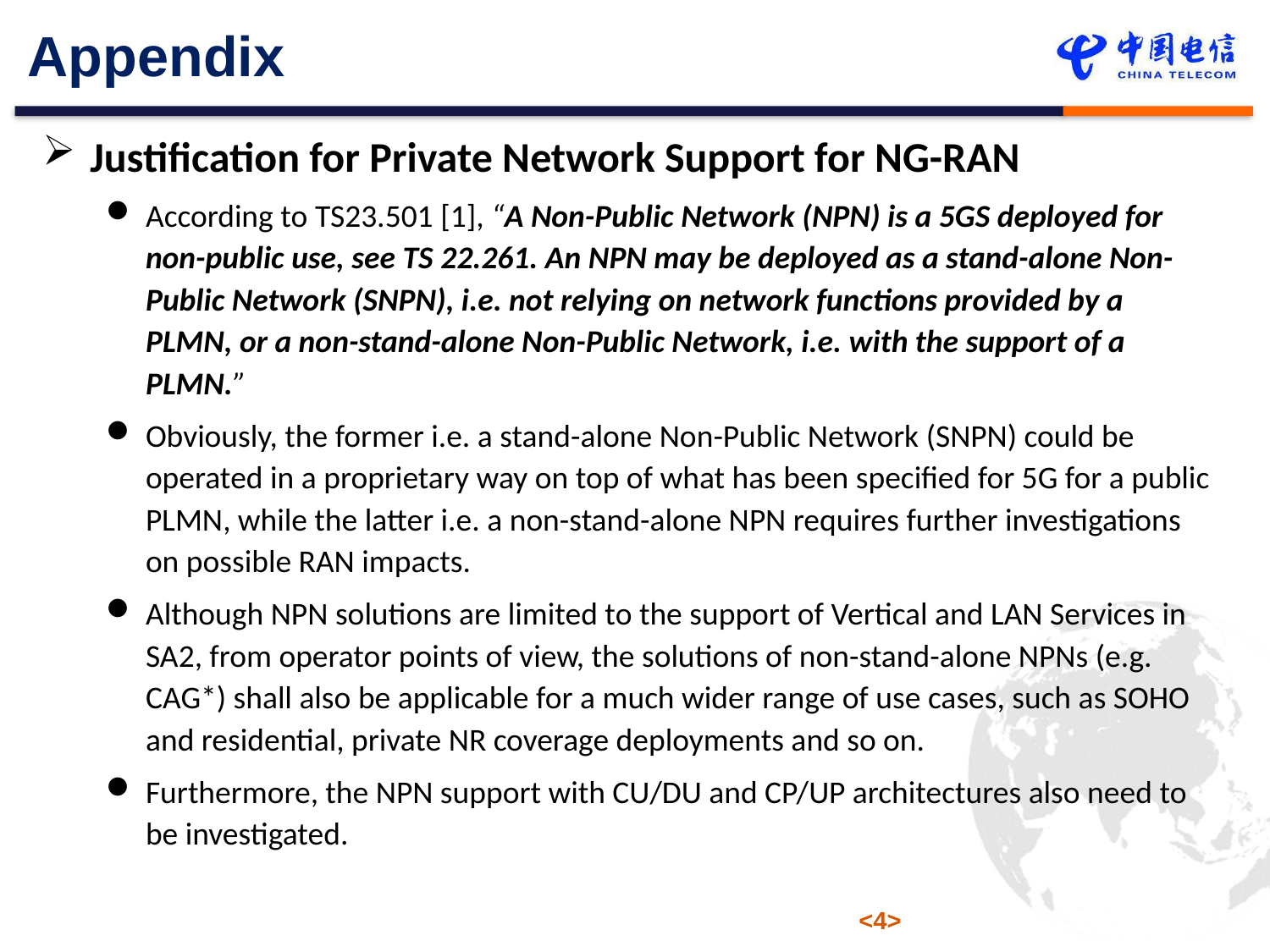

# Appendix
Justification for Private Network Support for NG-RAN
According to TS23.501 [1], “A Non-Public Network (NPN) is a 5GS deployed for non-public use, see TS 22.261. An NPN may be deployed as a stand-alone Non-Public Network (SNPN), i.e. not relying on network functions provided by a PLMN, or a non-stand-alone Non-Public Network, i.e. with the support of a PLMN.”
Obviously, the former i.e. a stand-alone Non-Public Network (SNPN) could be operated in a proprietary way on top of what has been specified for 5G for a public PLMN, while the latter i.e. a non-stand-alone NPN requires further investigations on possible RAN impacts.
Although NPN solutions are limited to the support of Vertical and LAN Services in SA2, from operator points of view, the solutions of non-stand-alone NPNs (e.g. CAG*) shall also be applicable for a much wider range of use cases, such as SOHO and residential, private NR coverage deployments and so on.
Furthermore, the NPN support with CU/DU and CP/UP architectures also need to be investigated.